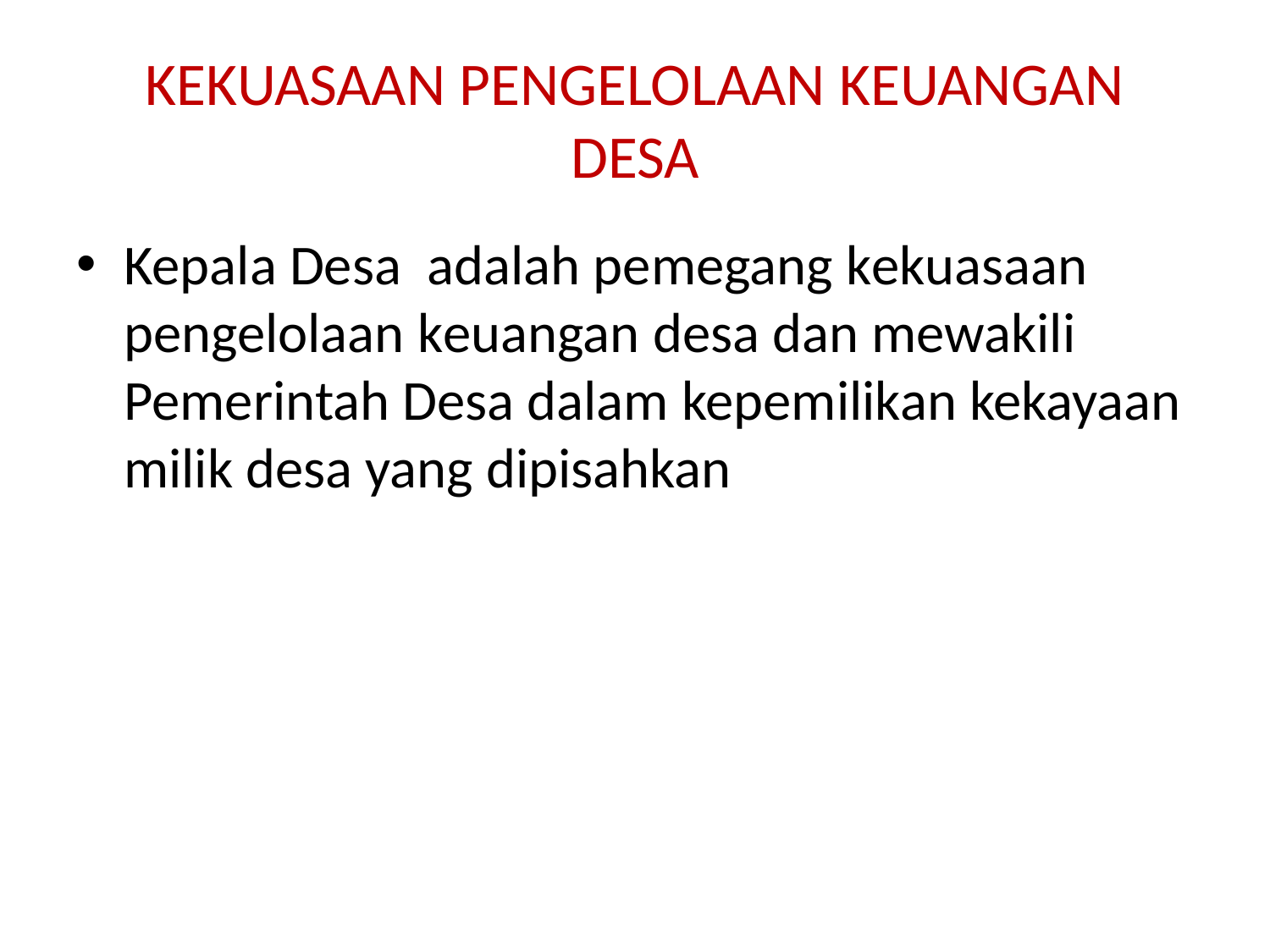

# KEKUASAAN PENGELOLAAN KEUANGAN DESA
Kepala Desa  adalah pemegang kekuasaan pengelolaan keuangan desa dan mewakili Pemerintah Desa dalam kepemilikan kekayaan milik desa yang dipisahkan